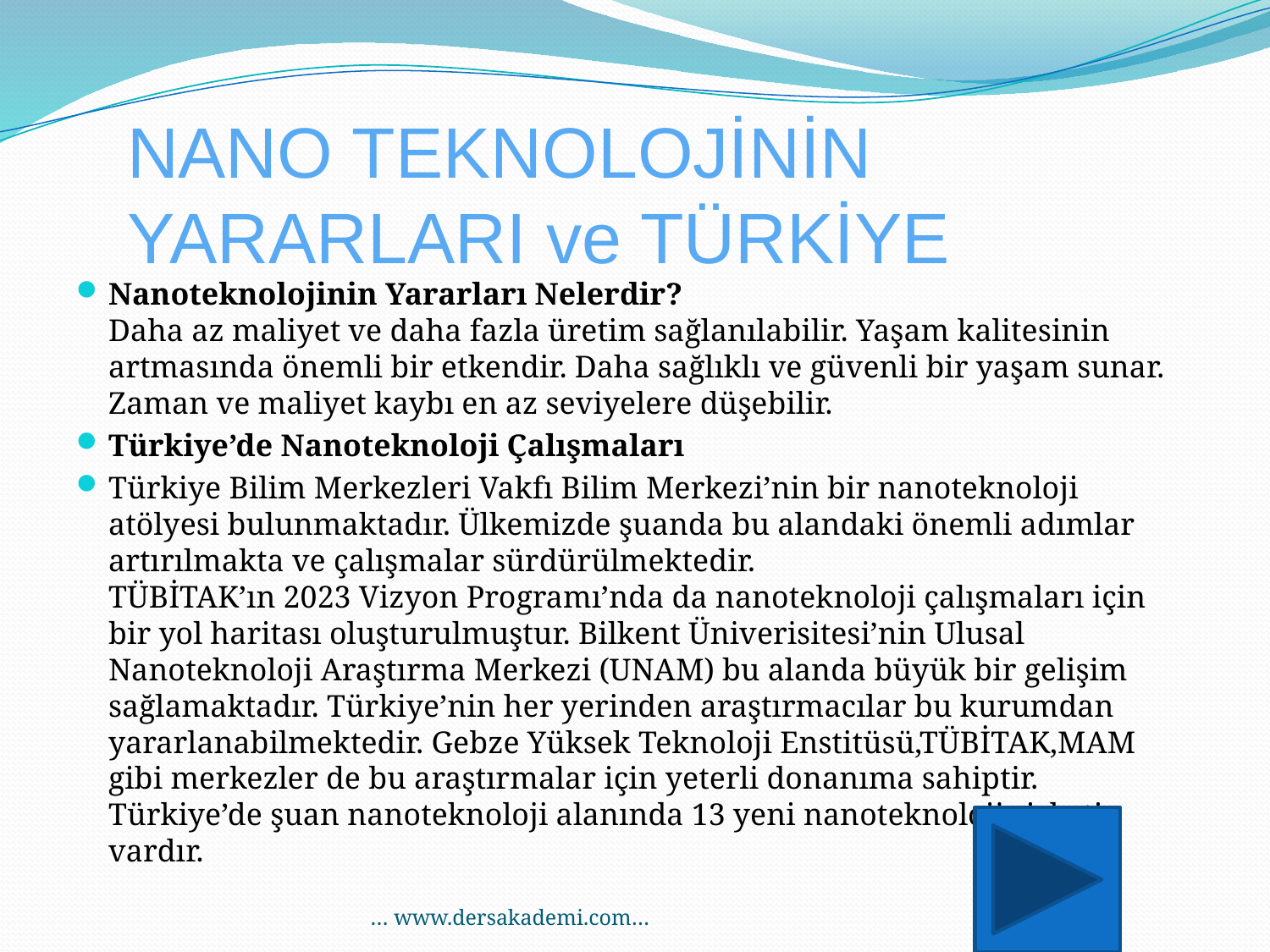

# NANO TEKNOLOJİNİN YARARLARI ve TÜRKİYE
Nanoteknolojinin Yararları Nelerdir?
Daha az maliyet ve daha fazla üretim sağlanılabilir. Yaşam kalitesinin artmasında önemli bir etkendir. Daha sağlıklı ve güvenli bir yaşam sunar. Zaman ve maliyet kaybı en az seviyelere düşebilir.
Türkiye’de Nanoteknoloji Çalışmaları
Türkiye Bilim Merkezleri Vakfı Bilim Merkezi’nin bir nanoteknoloji atölyesi bulunmaktadır. Ülkemizde şuanda bu alandaki önemli adımlar artırılmakta ve çalışmalar sürdürülmektedir.
TÜBİTAK’ın 2023 Vizyon Programı’nda da nanoteknoloji çalışmaları için bir yol haritası oluşturulmuştur. Bilkent Üniverisitesi’nin Ulusal Nanoteknoloji Araştırma Merkezi (UNAM) bu alanda büyük bir gelişim sağlamaktadır. Türkiye’nin her yerinden araştırmacılar bu kurumdan yararlanabilmektedir. Gebze Yüksek Teknoloji Enstitüsü,TÜBİTAK,MAM gibi merkezler de bu araştırmalar için yeterli donanıma sahiptir. Türkiye’de şuan nanoteknoloji alanında 13 yeni nanoteknoloji şirketi vardır.

… www.dersakademi.com…